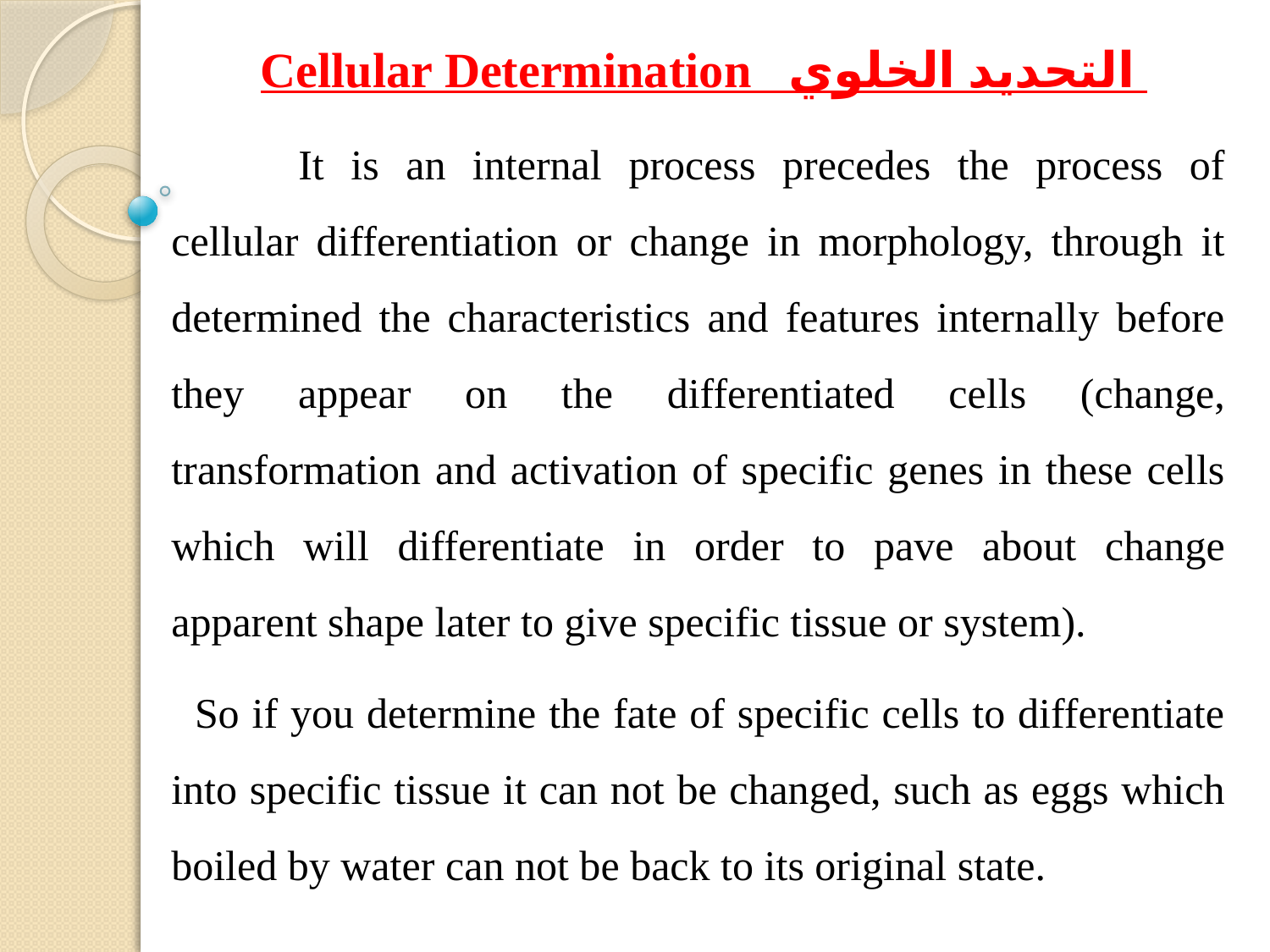

Cellular Determination   التحديد الخلوي
	It is an internal process precedes the process of cellular differentiation or change in morphology, through it determined the characteristics and features internally before they appear on the differentiated cells (change, transformation and activation of specific genes in these cells which will differentiate in order to pave about change apparent shape later to give specific tissue or system).
  So if you determine the fate of specific cells to differentiate into specific tissue it can not be changed, such as eggs which boiled by water can not be back to its original state.